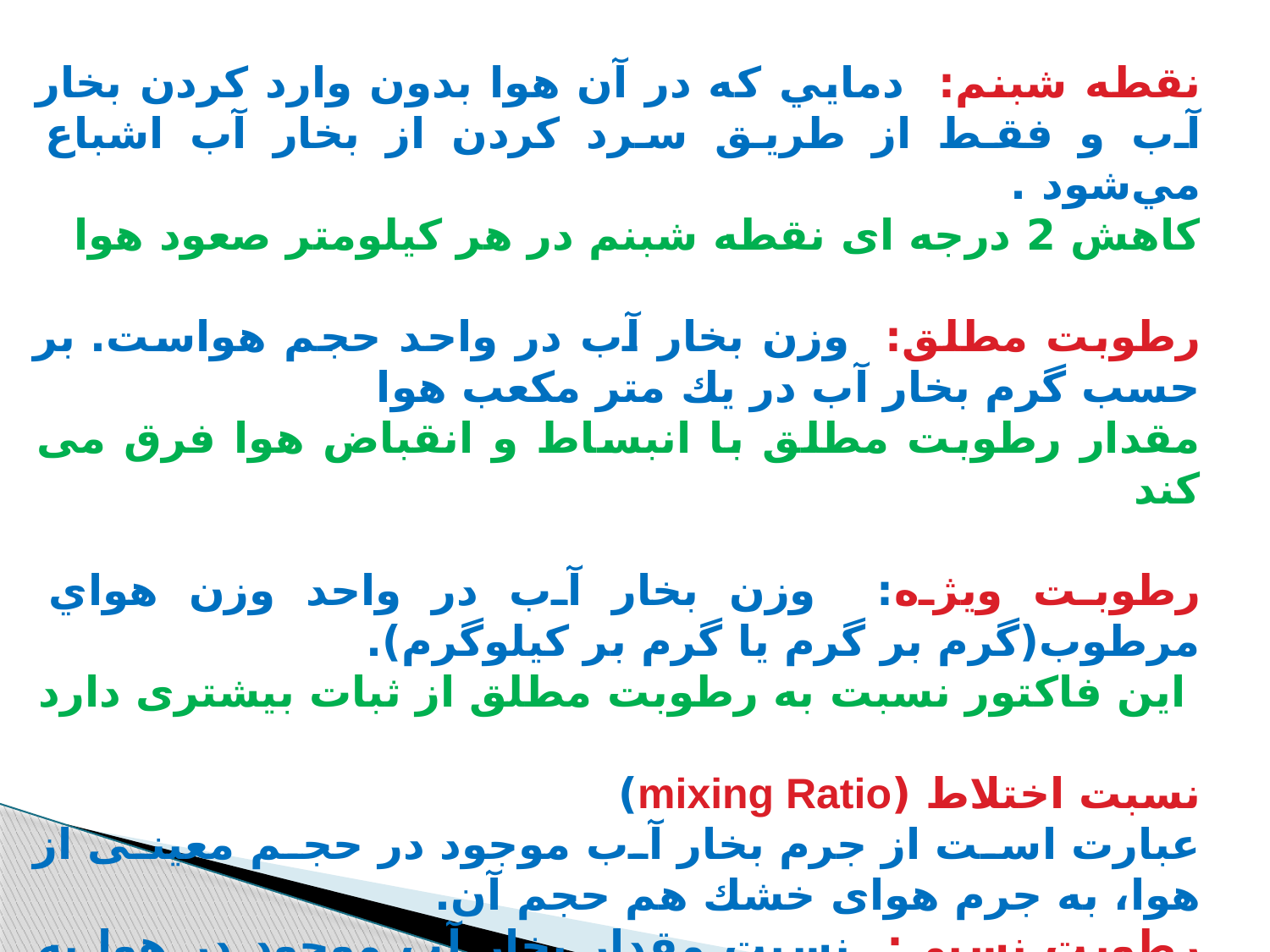

نقطه شبنم:  دمايي که در آن هوا بدون وارد کردن بخار آب و فقط از طريق سرد کردن از بخار آب اشباع مي‌شود .
کاهش 2 درجه ای نقطه شبنم در هر کیلومتر صعود هوا

رطوبت مطلق:  وزن بخار آب در واحد حجم هواست. بر حسب گرم بخار آب در یك متر مكعب هوا
مقدار رطوبت مطلق با انبساط و انقباض هوا فرق می کند

رطوبت ويژه:  وزن بخار آب در واحد وزن هواي مرطوب(گرم بر گرم يا گرم بر کيلوگرم).
 این فاكتور نسبت به رطوبت مطلق از ثبات بیشتری دارد

نسبت اختلاط (mixing Ratio)
عبارت است از جرم بخار آب موجود در حجم معینی از هوا، به جرم هوای خشك هم حجم آن.
رطوبت نسبي:  نسبت مقدار بخار آب موجود در هوا به مقدار بخار آبي که اگر هوا در همان دما در حالت اشباع بود مي‌داشت.